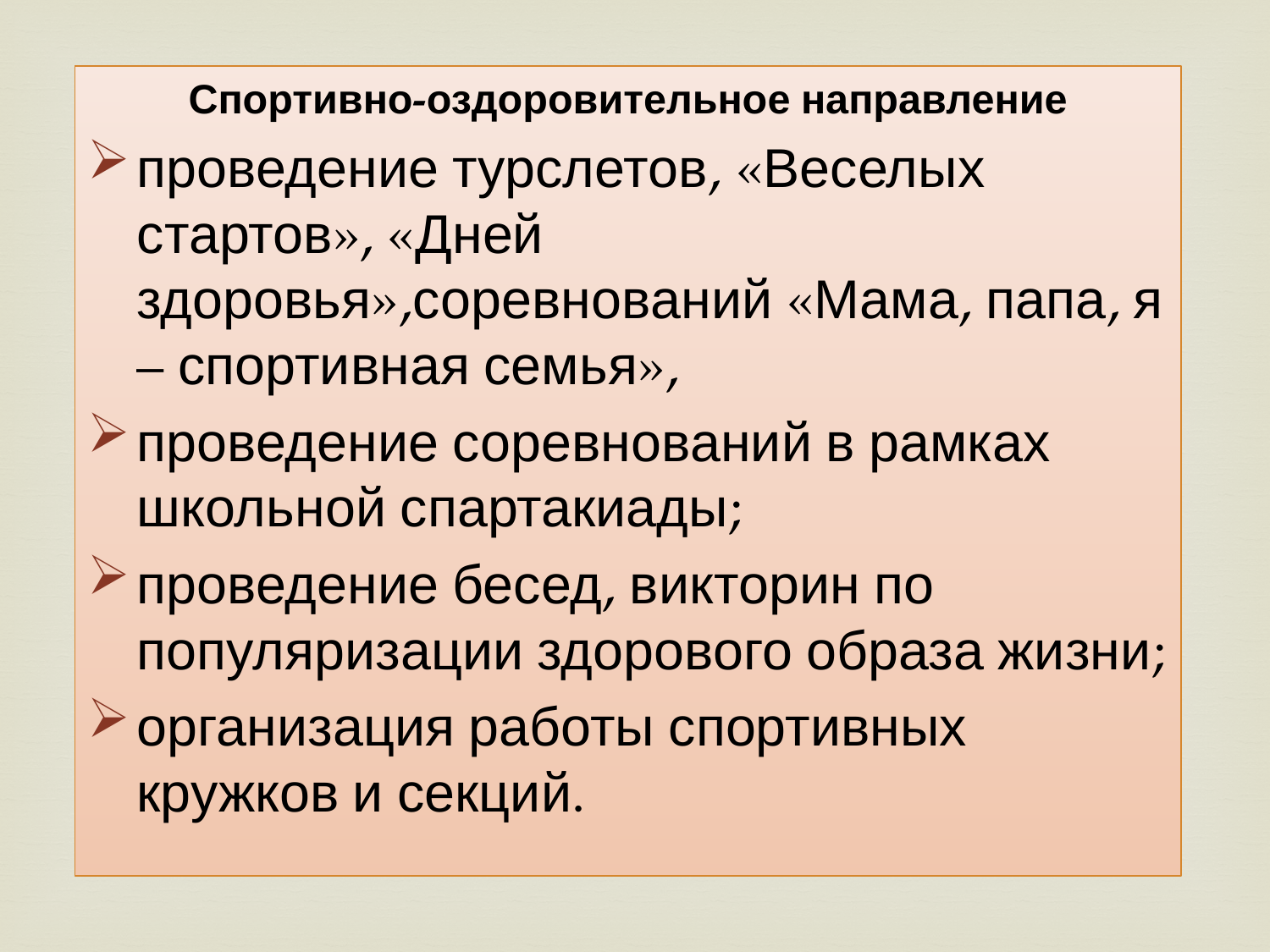

Спортивно-оздоровительное направление
проведение турслетов, «Веселых стартов», «Дней здоровья»,соревнований «Мама, папа, я – спортивная семья»,
проведение соревнований в рамках школьной спартакиады;
проведение бесед, викторин по популяризации здорового образа жизни;
организация работы спортивных кружков и секций.